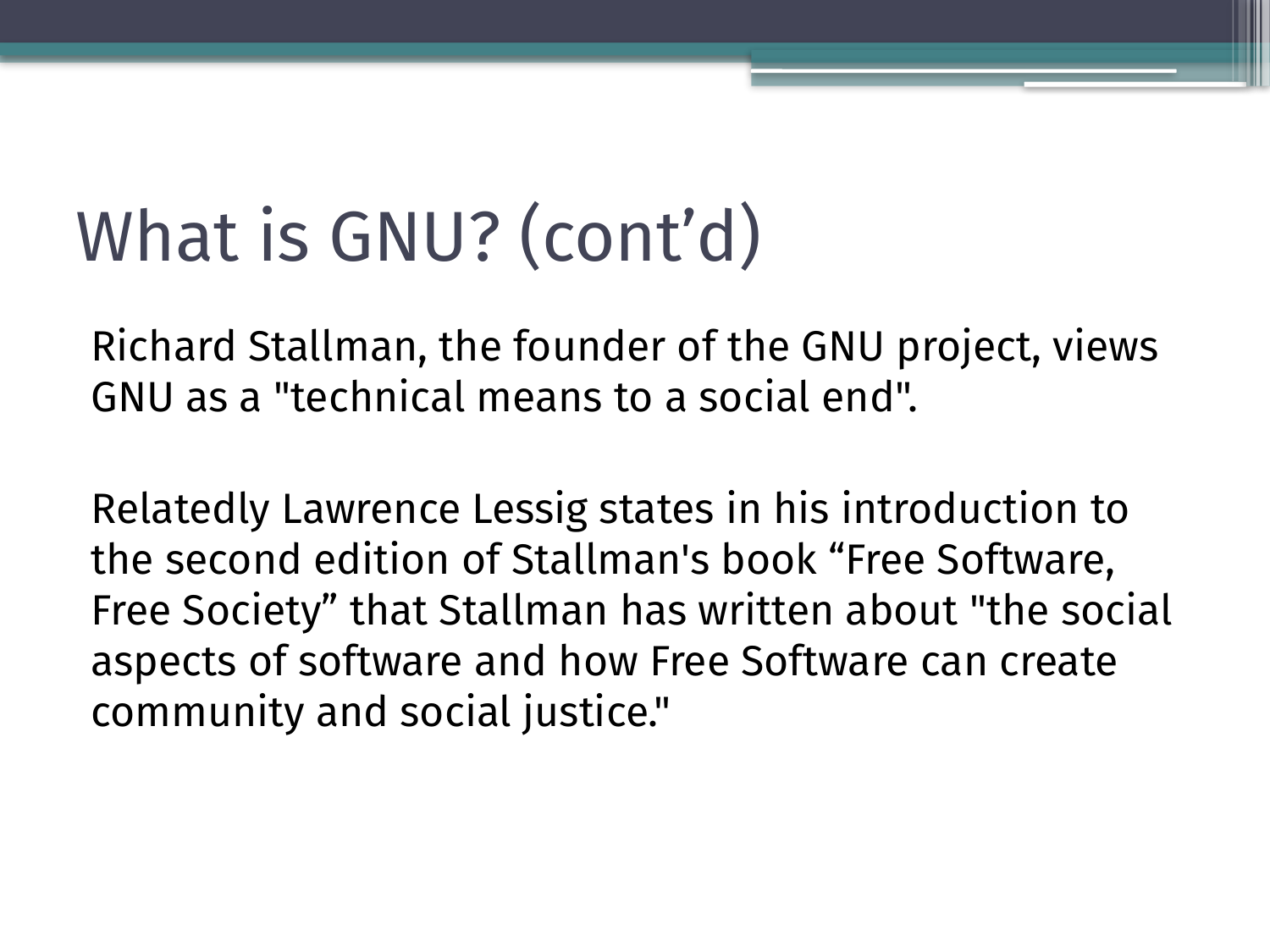

# What is GNU? (cont’d)
Richard Stallman, the founder of the GNU project, views GNU as a "technical means to a social end".

Relatedly Lawrence Lessig states in his introduction to the second edition of Stallman's book “Free Software, Free Society” that Stallman has written about "the social aspects of software and how Free Software can create community and social justice."